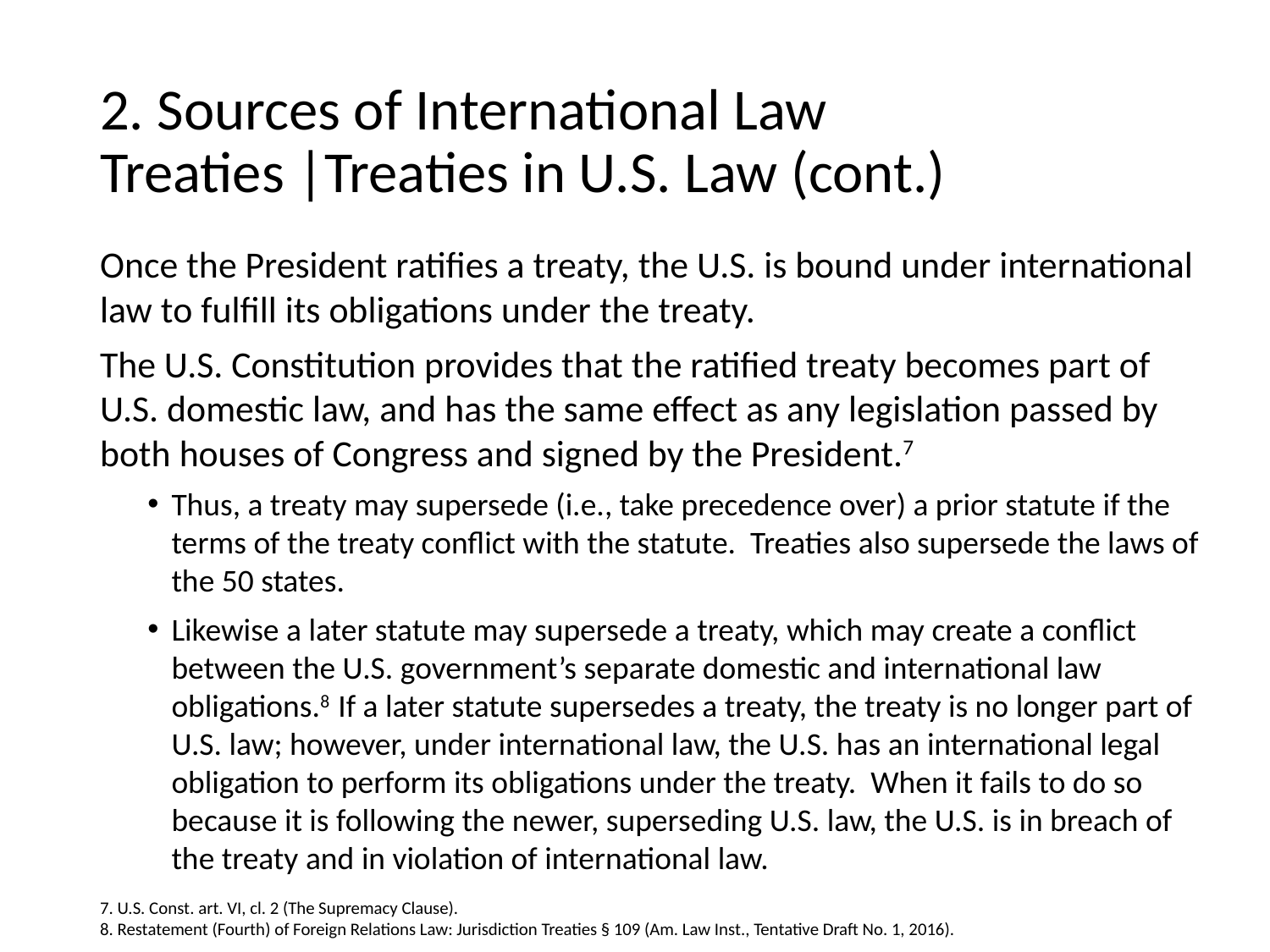

# 2. Sources of International Law Treaties |Treaties in U.S. Law (cont.)
Once the President ratifies a treaty, the U.S. is bound under international law to fulfill its obligations under the treaty.
The U.S. Constitution provides that the ratified treaty becomes part of U.S. domestic law, and has the same effect as any legislation passed by both houses of Congress and signed by the President.7
Thus, a treaty may supersede (i.e., take precedence over) a prior statute if the terms of the treaty conflict with the statute.  Treaties also supersede the laws of the 50 states.
Likewise a later statute may supersede a treaty, which may create a conflict between the U.S. government’s separate domestic and international law obligations.8  If a later statute supersedes a treaty, the treaty is no longer part of U.S. law; however, under international law, the U.S. has an international legal obligation to perform its obligations under the treaty.  When it fails to do so because it is following the newer, superseding U.S. law, the U.S. is in breach of the treaty and in violation of international law.

7. U.S. Const. art. VI, cl. 2 (The Supremacy Clause).
8. Restatement (Fourth) of Foreign Relations Law: Jurisdiction Treaties § 109 (Am. Law Inst., Tentative Draft No. 1, 2016).